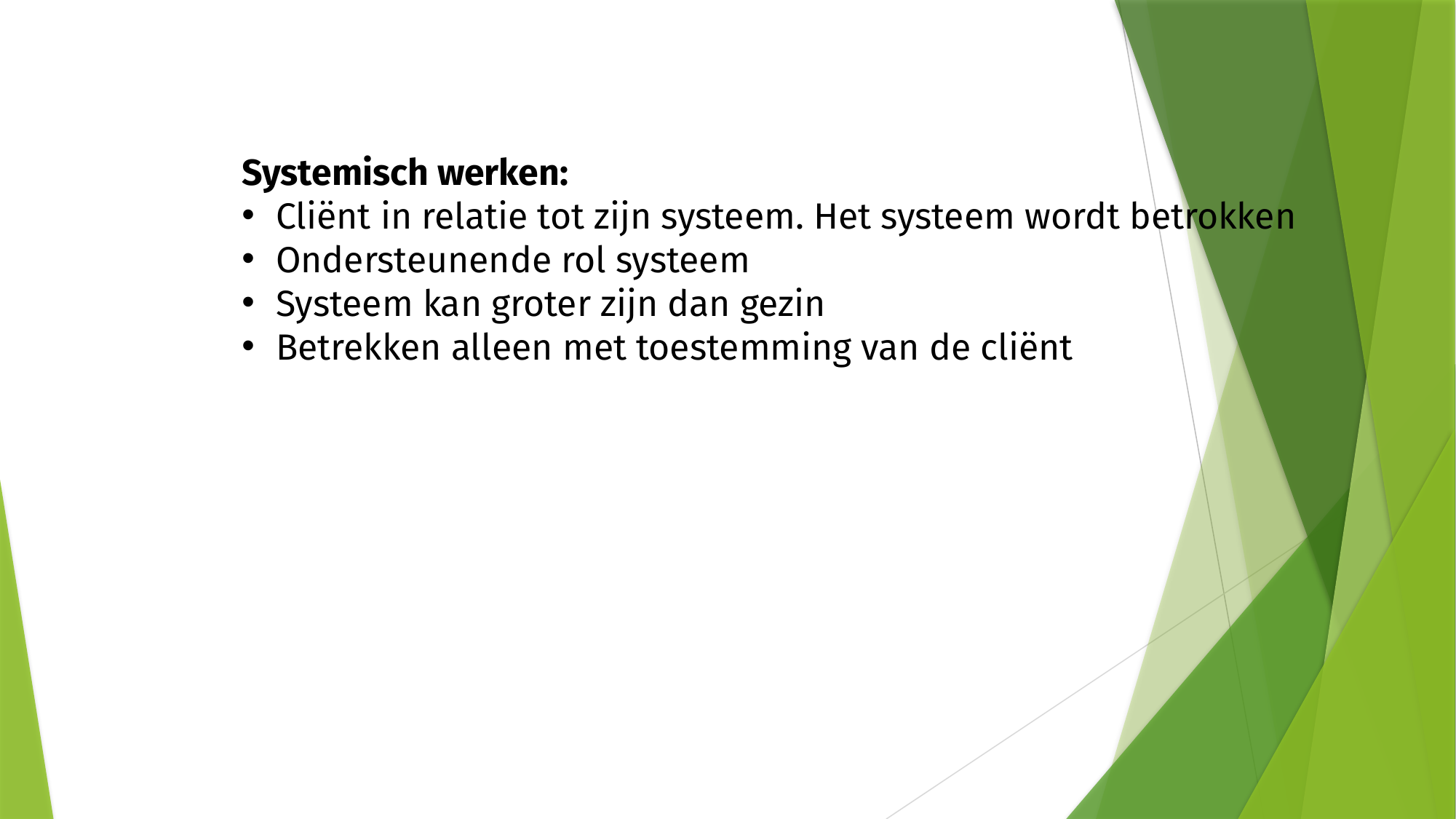

Systemisch werken:
Cliënt in relatie tot zijn systeem. Het systeem wordt betrokken
Ondersteunende rol systeem
Systeem kan groter zijn dan gezin
Betrekken alleen met toestemming van de cliënt